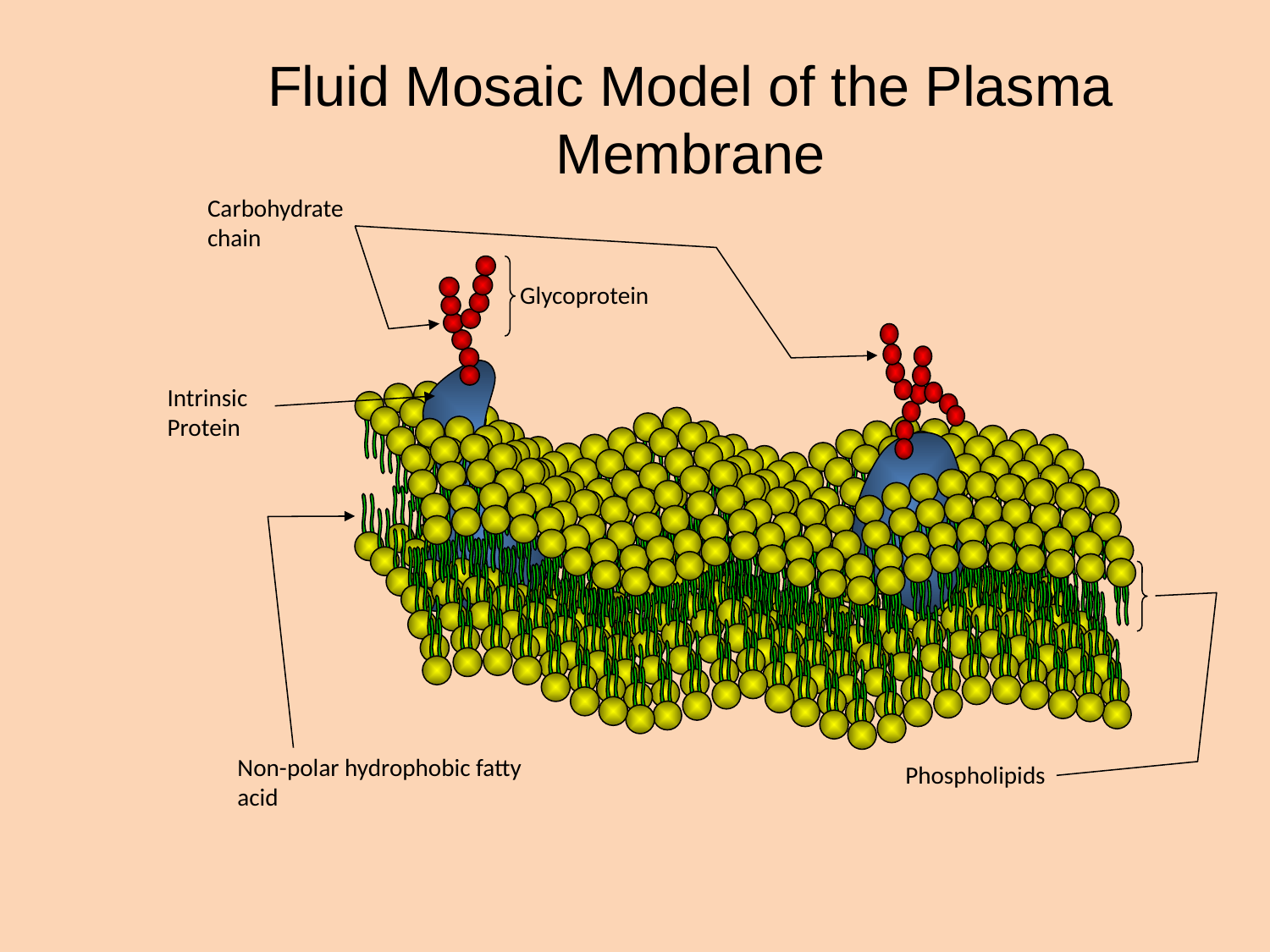

# Fluid Mosaic Model of the Plasma Membrane
Carbohydrate chain

Glycoprotein

Intrinsic Protein

Non-polar hydrophobic fatty acid

Phospholipids